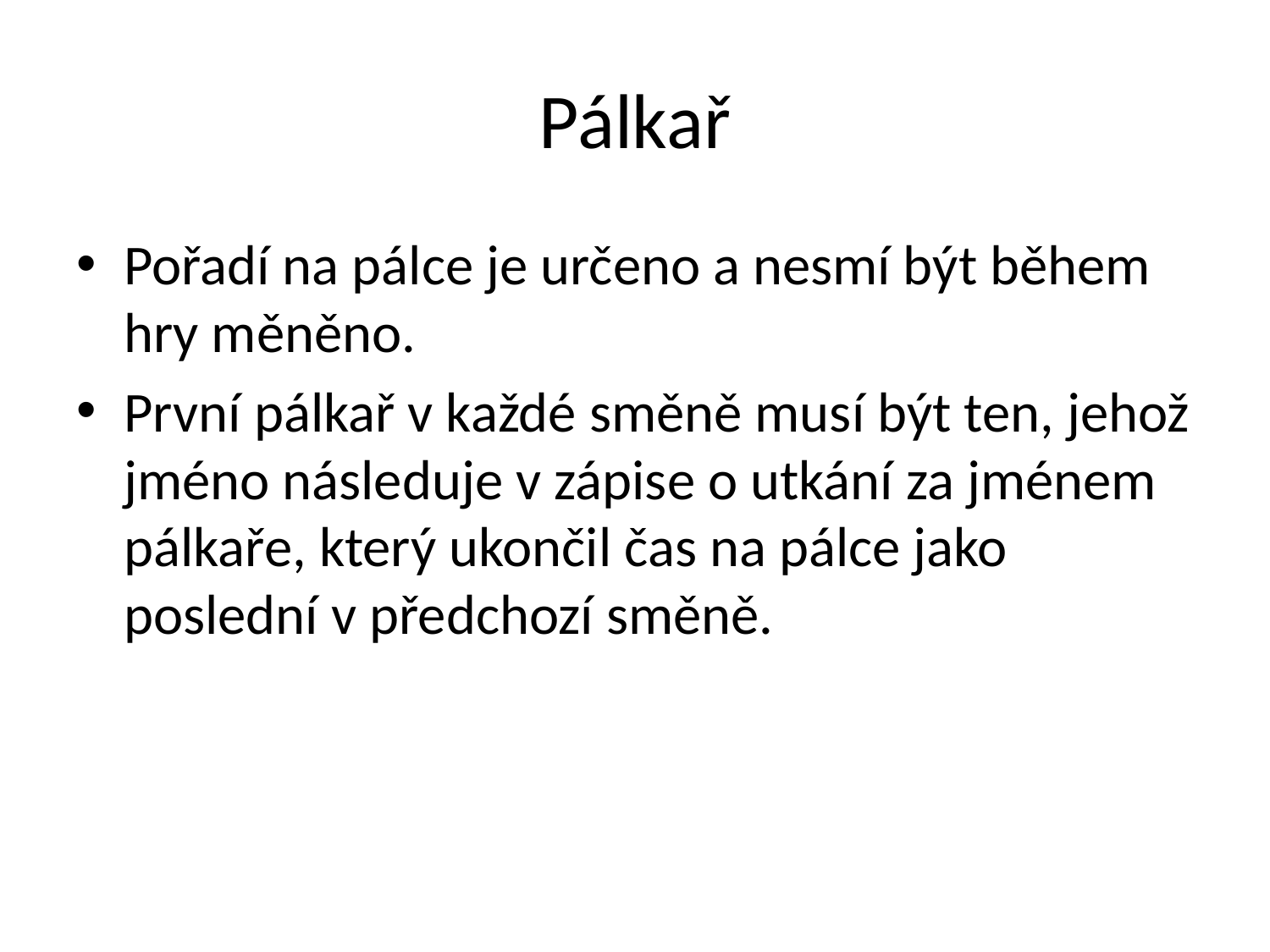

# Pálkař
Pořadí na pálce je určeno a nesmí být během hry měněno.
První pálkař v každé směně musí být ten, jehož jméno následuje v zápise o utkání za jménem pálkaře, který ukončil čas na pálce jako poslední v předchozí směně.